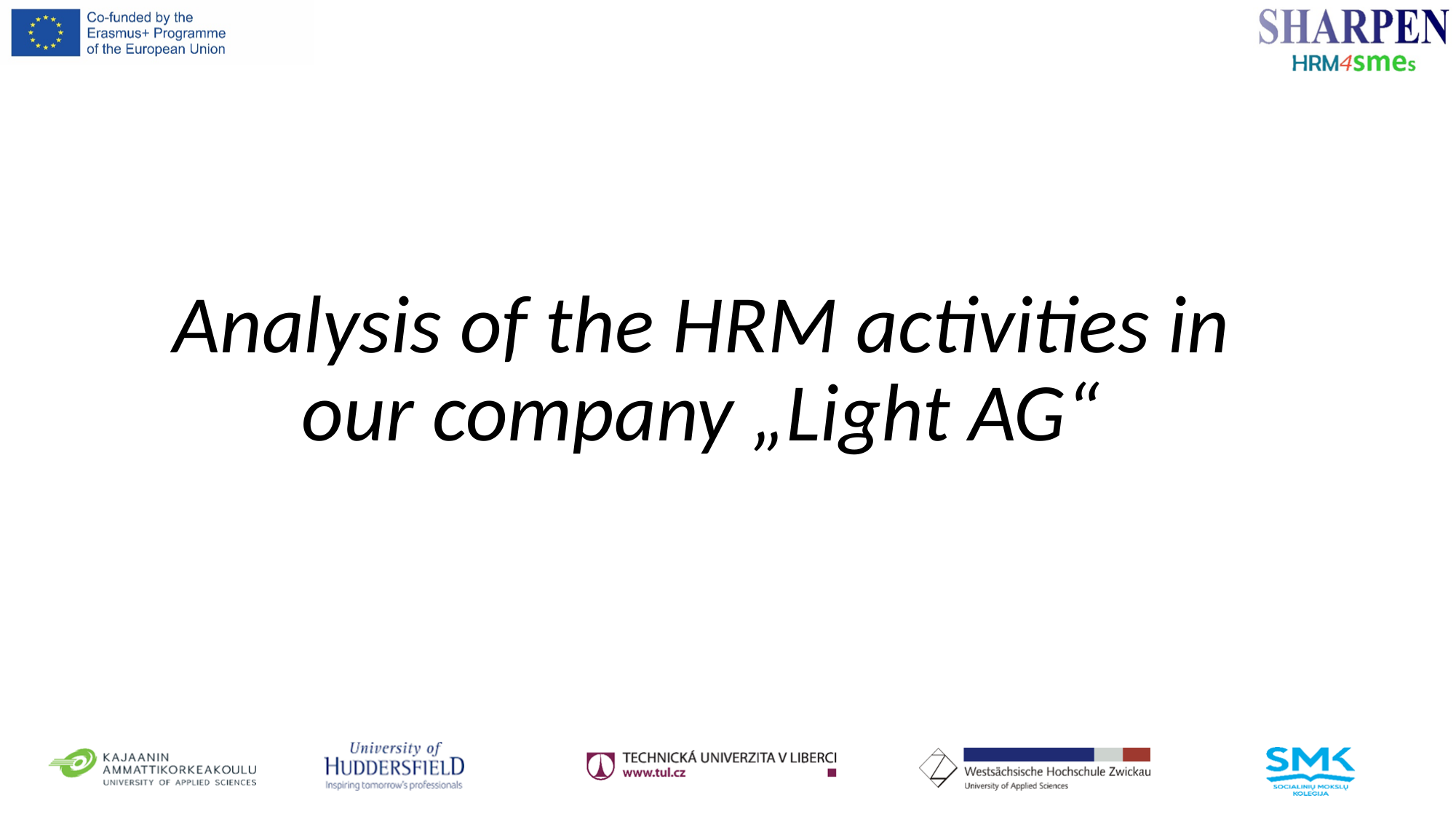

# Analysis of the HRM activities in our company „Light AG“